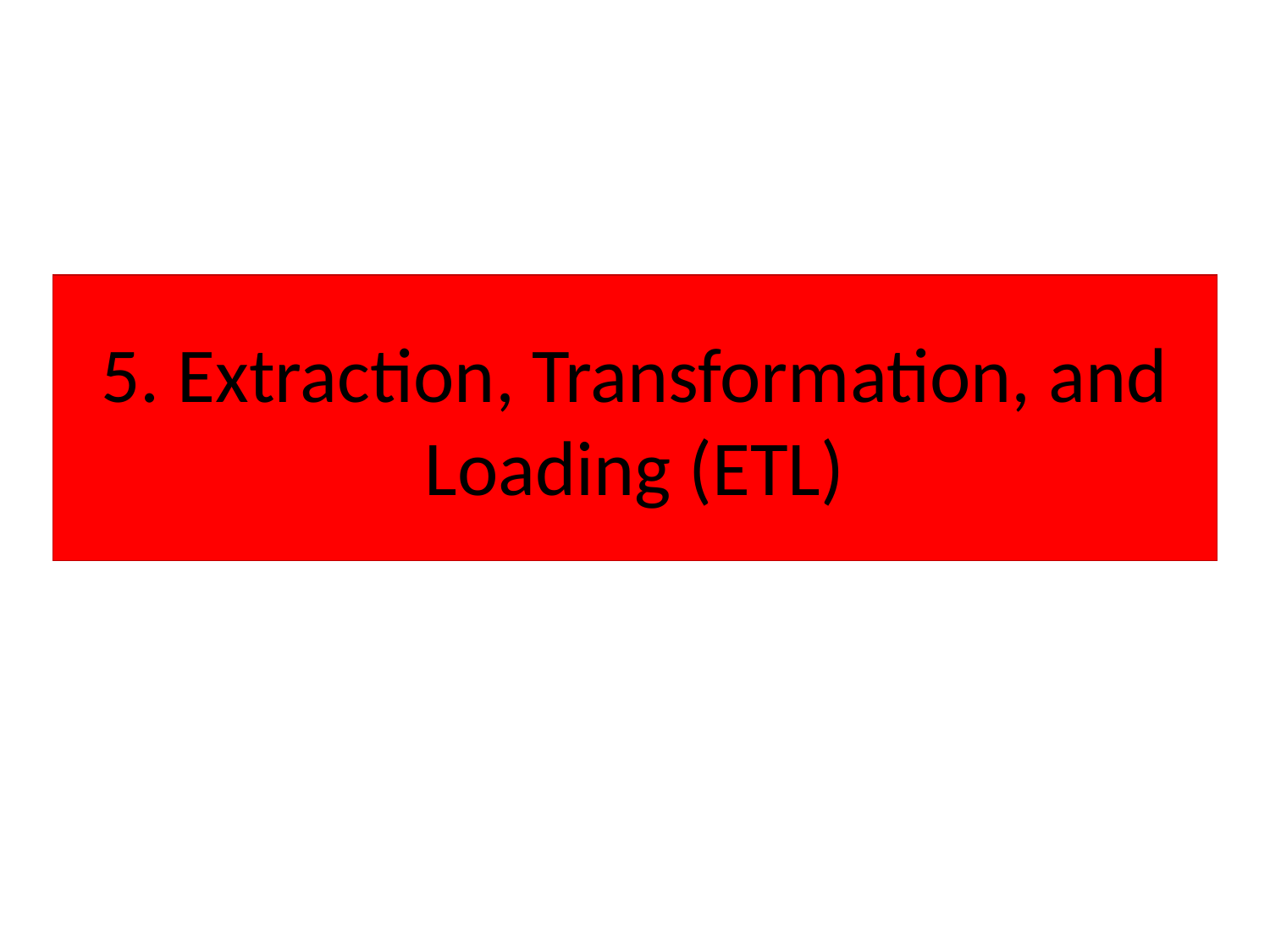

# 5. Extraction, Transformation, and Loading (ETL)